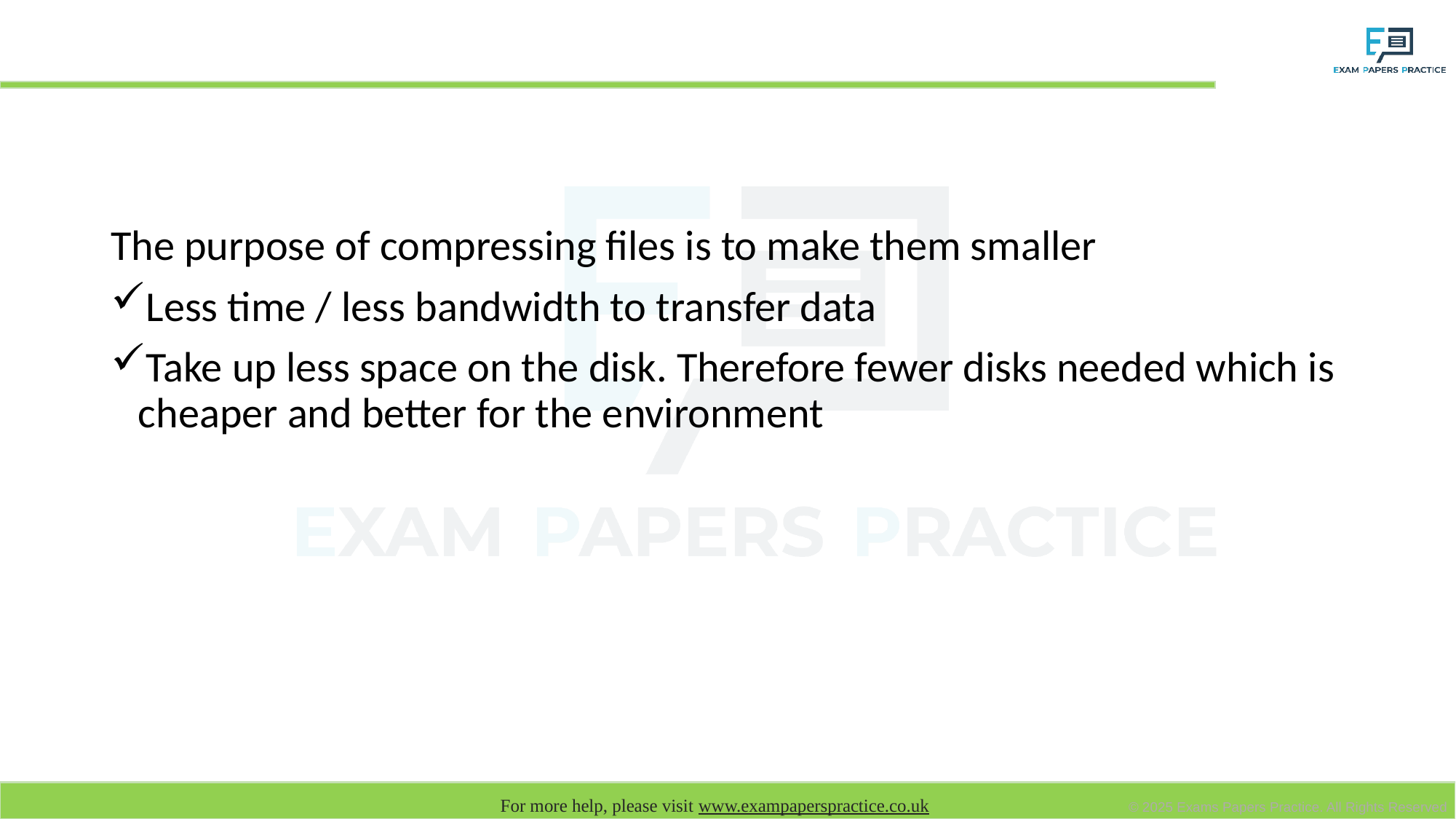

# Why compress files
The purpose of compressing files is to make them smaller
Less time / less bandwidth to transfer data
Take up less space on the disk. Therefore fewer disks needed which is cheaper and better for the environment